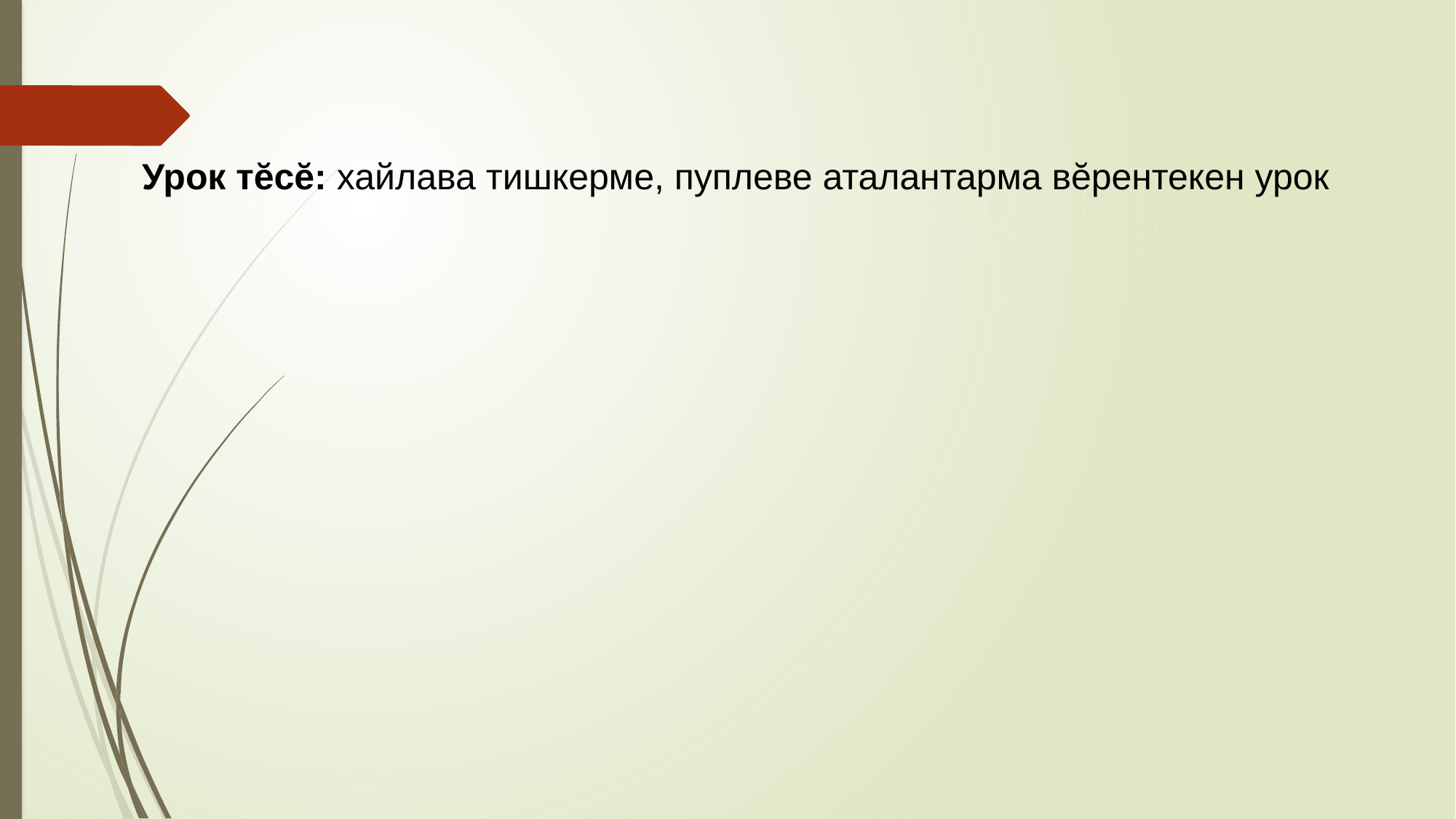

Урок тĕсĕ: хайлава тишкерме, пуплеве аталантарма вĕрентекен урок